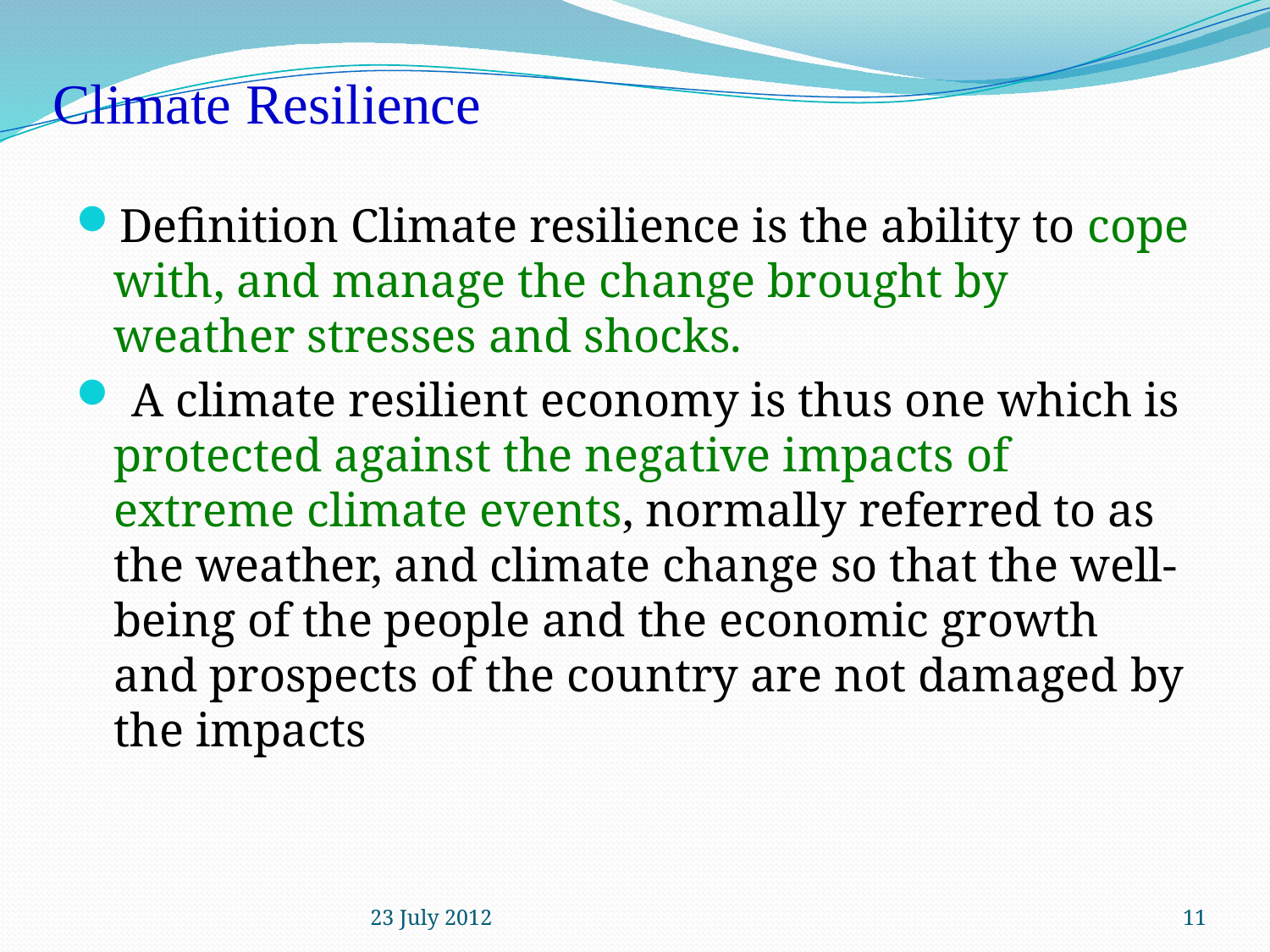

# Climate Resilience
Definition Climate resilience is the ability to cope with, and manage the change brought by weather stresses and shocks.
 A climate resilient economy is thus one which is protected against the negative impacts of extreme climate events, normally referred to as the weather, and climate change so that the well-being of the people and the economic growth and prospects of the country are not damaged by the impacts

23 July 2012
11